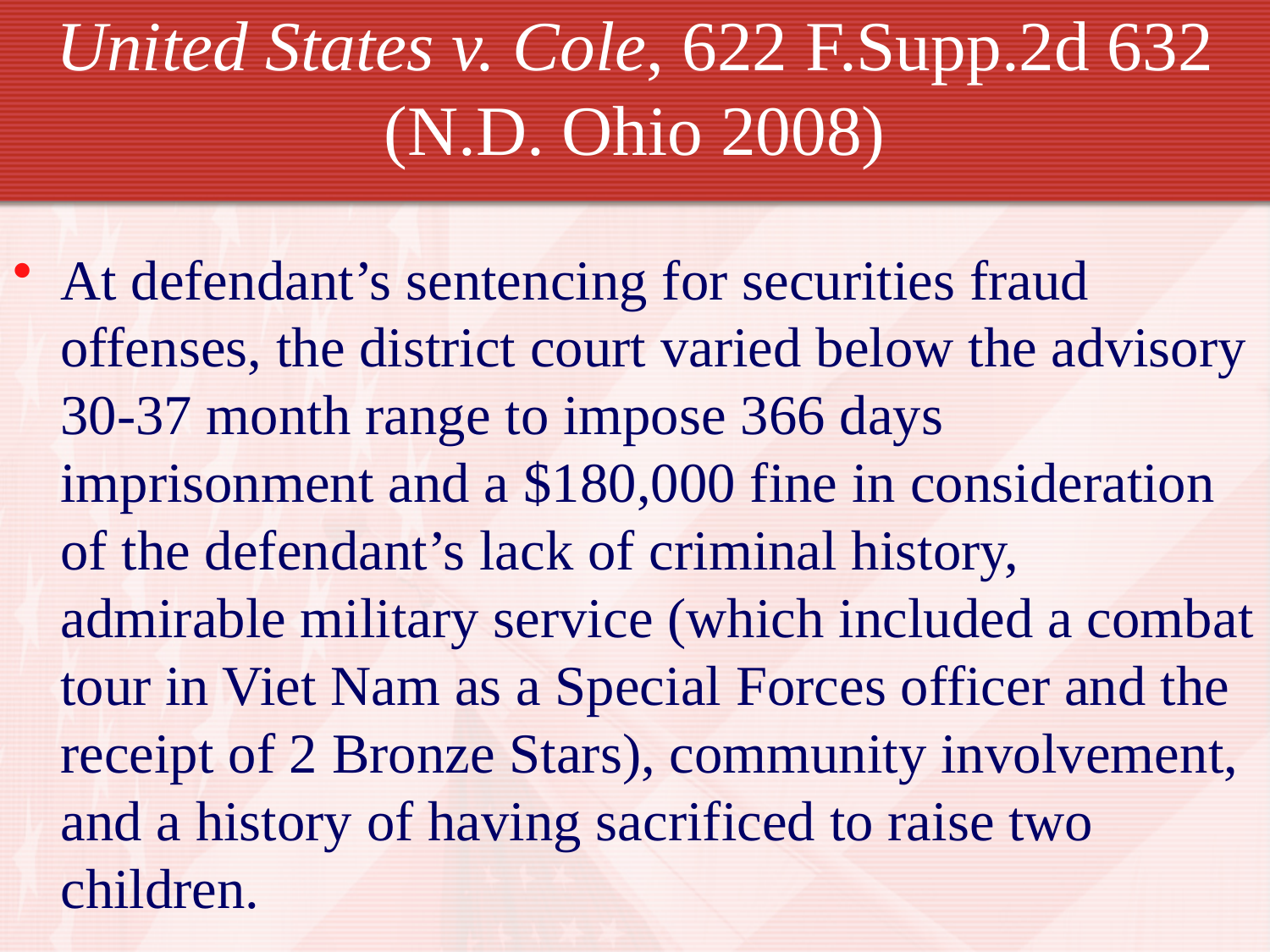

# United States v. Cole, 622 F.Supp.2d 632 (N.D. Ohio 2008)
At defendant’s sentencing for securities fraud offenses, the district court varied below the advisory 30-37 month range to impose 366 days imprisonment and a $180,000 fine in consideration of the defendant’s lack of criminal history, admirable military service (which included a combat tour in Viet Nam as a Special Forces officer and the receipt of 2 Bronze Stars), community involvement, and a history of having sacrificed to raise two children.